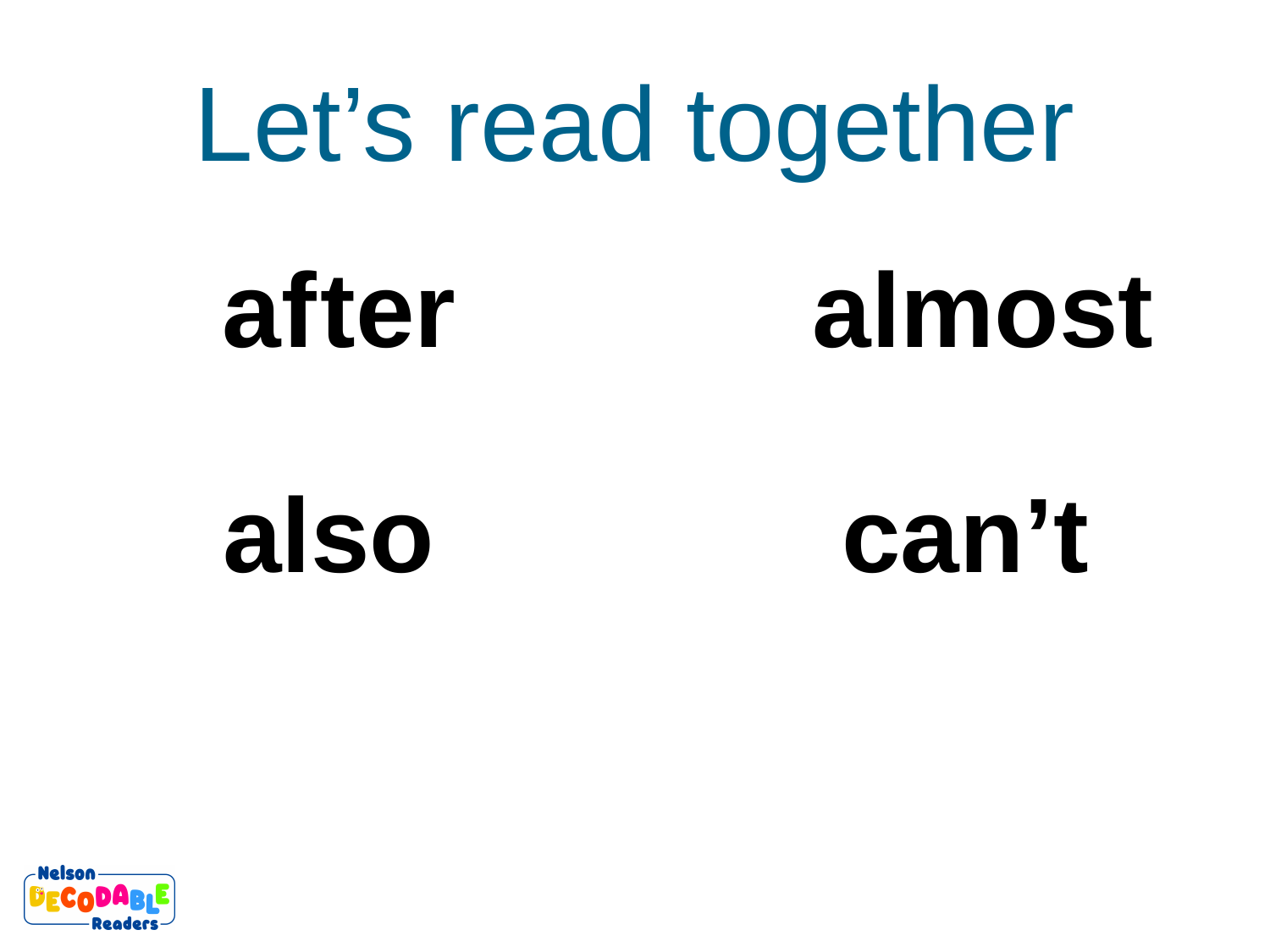

Let’s read together
af ter
almost
also
can’t